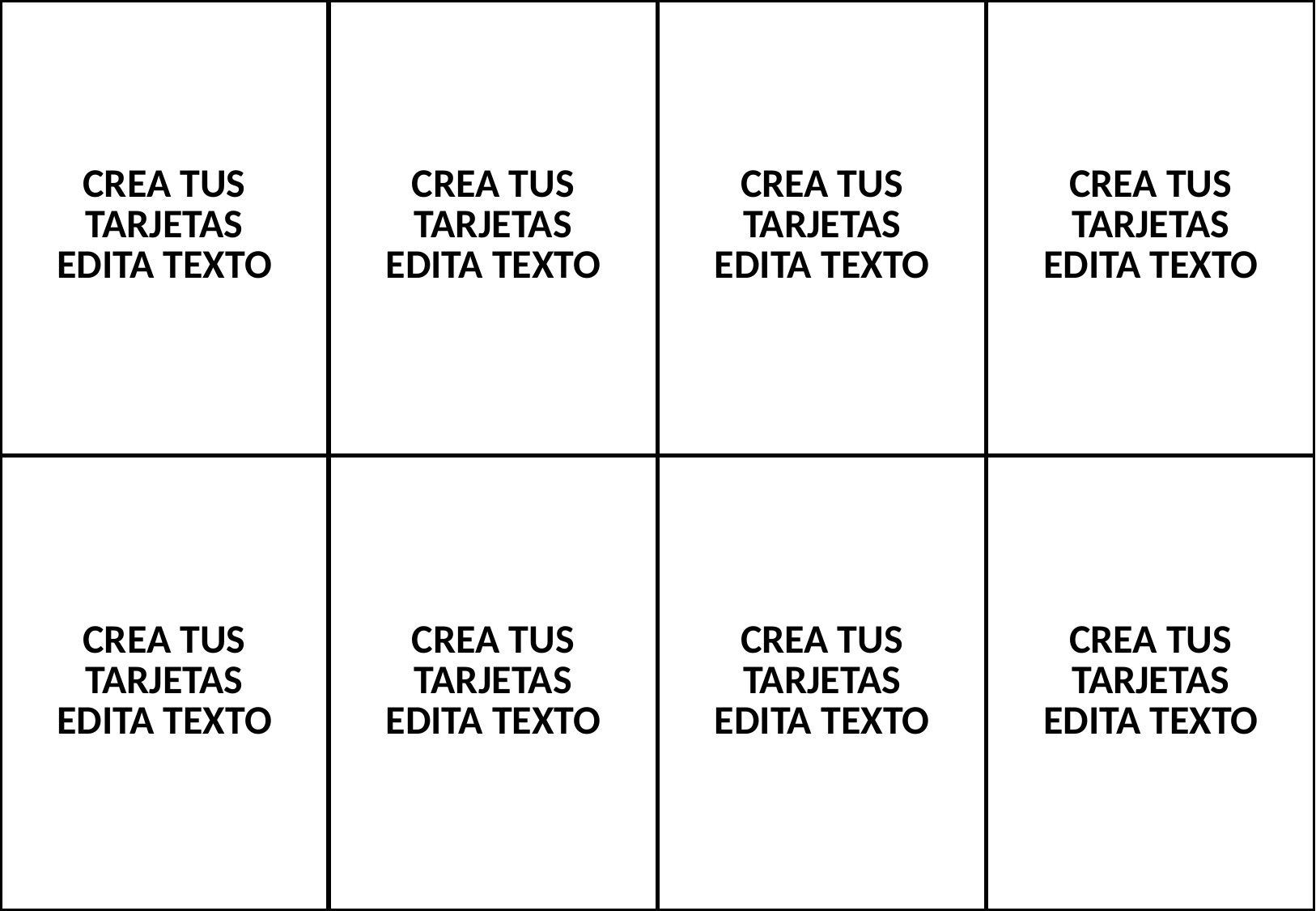

| CREA TUS TARJETAS EDITA TEXTO | CREA TUS TARJETAS EDITA TEXTO | CREA TUS TARJETAS EDITA TEXTO | CREA TUS TARJETAS EDITA TEXTO |
| --- | --- | --- | --- |
| CREA TUS TARJETAS EDITA TEXTO | CREA TUS TARJETAS EDITA TEXTO | CREA TUS TARJETAS EDITA TEXTO | CREA TUS TARJETAS EDITA TEXTO |